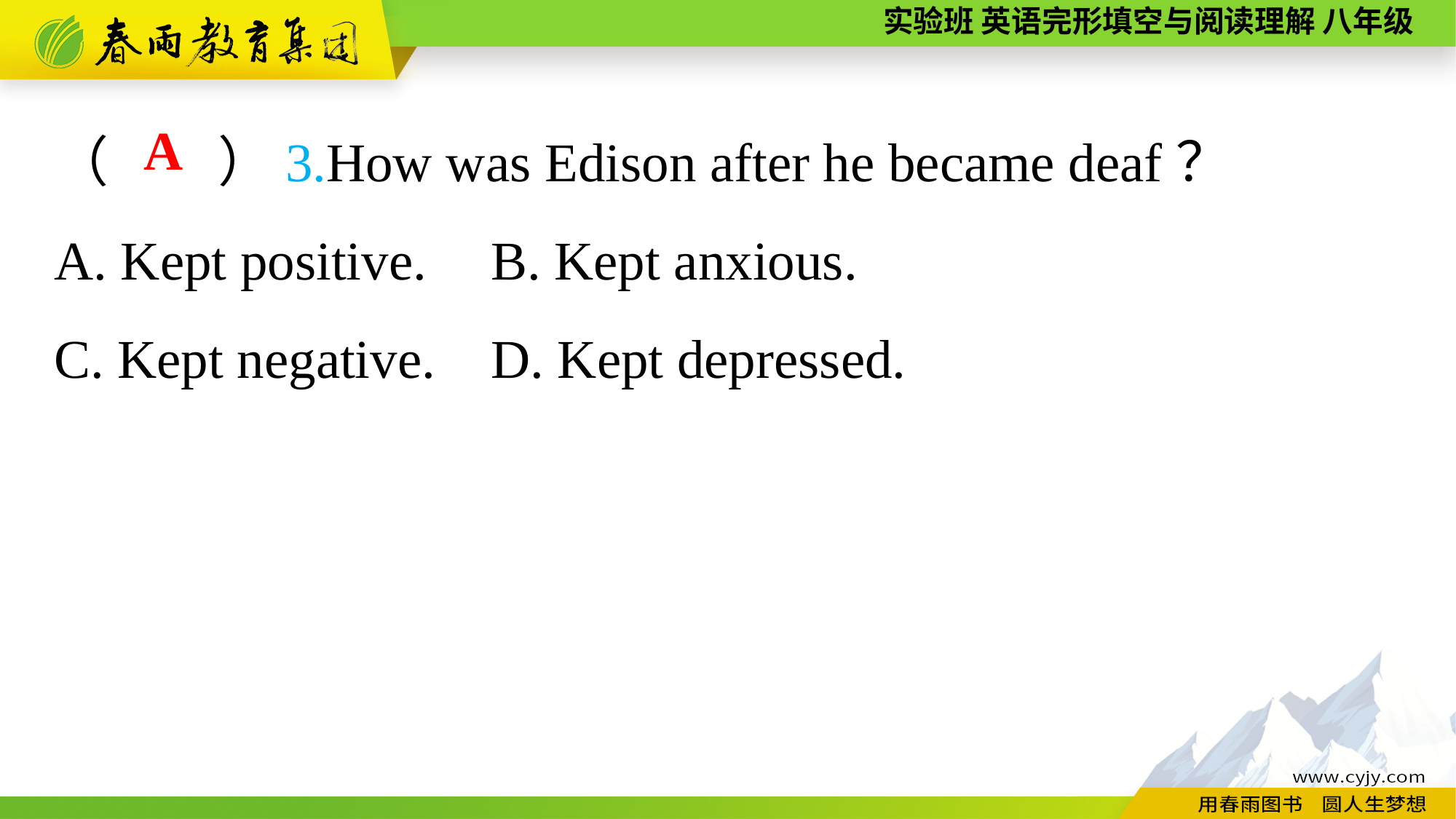

（　　）3.How was Edison after he became deaf？
A. Kept positive.	B. Kept anxious.
C. Kept negative.	D. Kept depressed.
A